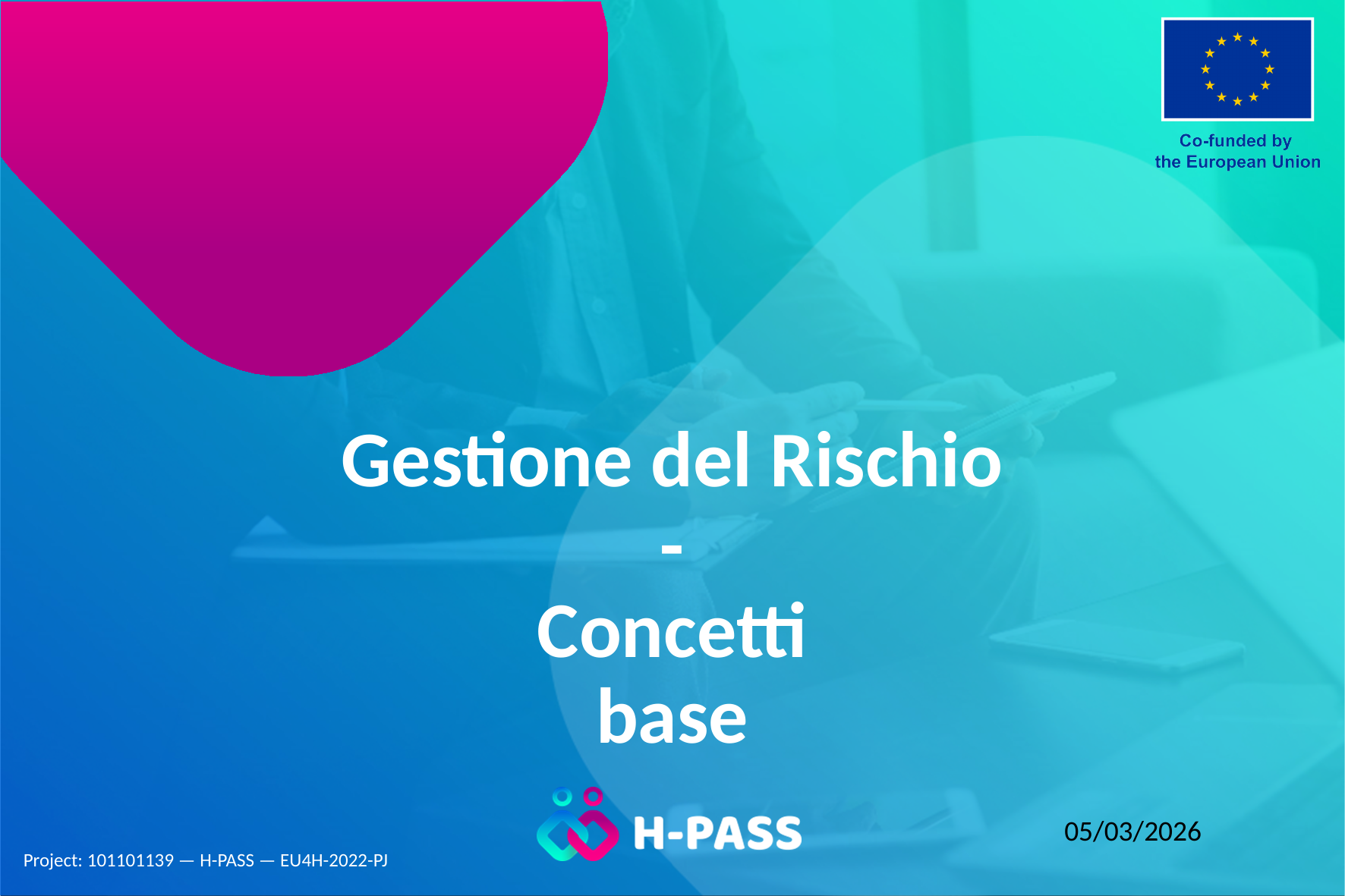

# Gestione del Rischio - Concetti base
05/03/2026
Project: 101101139 — H-PASS — EU4H-2022-PJ